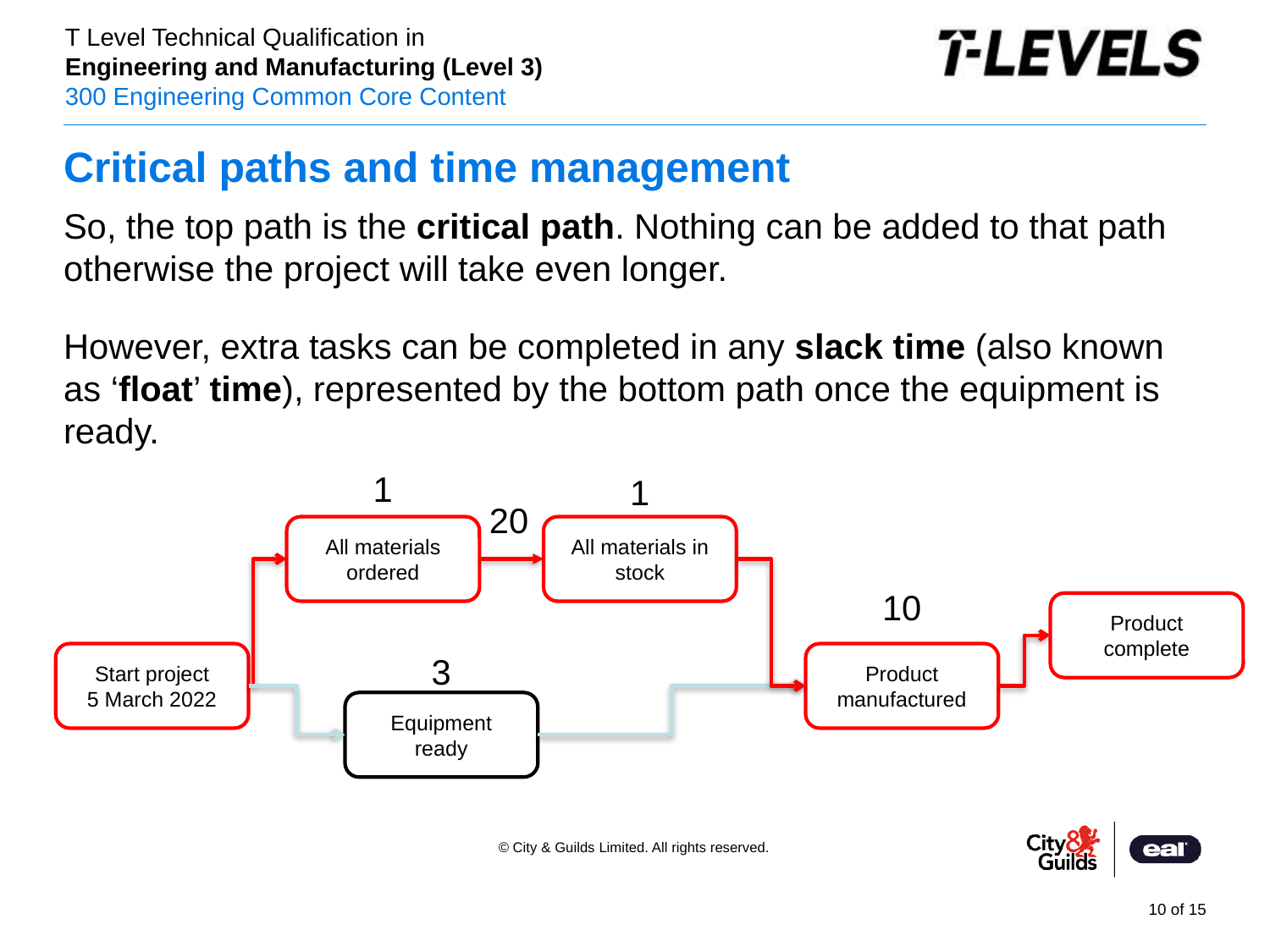

# Critical paths and time management

So, the top path is the critical path. Nothing can be added to that path otherwise the project will take even longer.
However, extra tasks can be completed in any slack time (also known as ‘float’ time), represented by the bottom path once the equipment is ready.
1
1
20
All materials ordered
All materials in stock
10
Product complete
Start project
5 March 2022
3
Product manufactured
Equipment ready